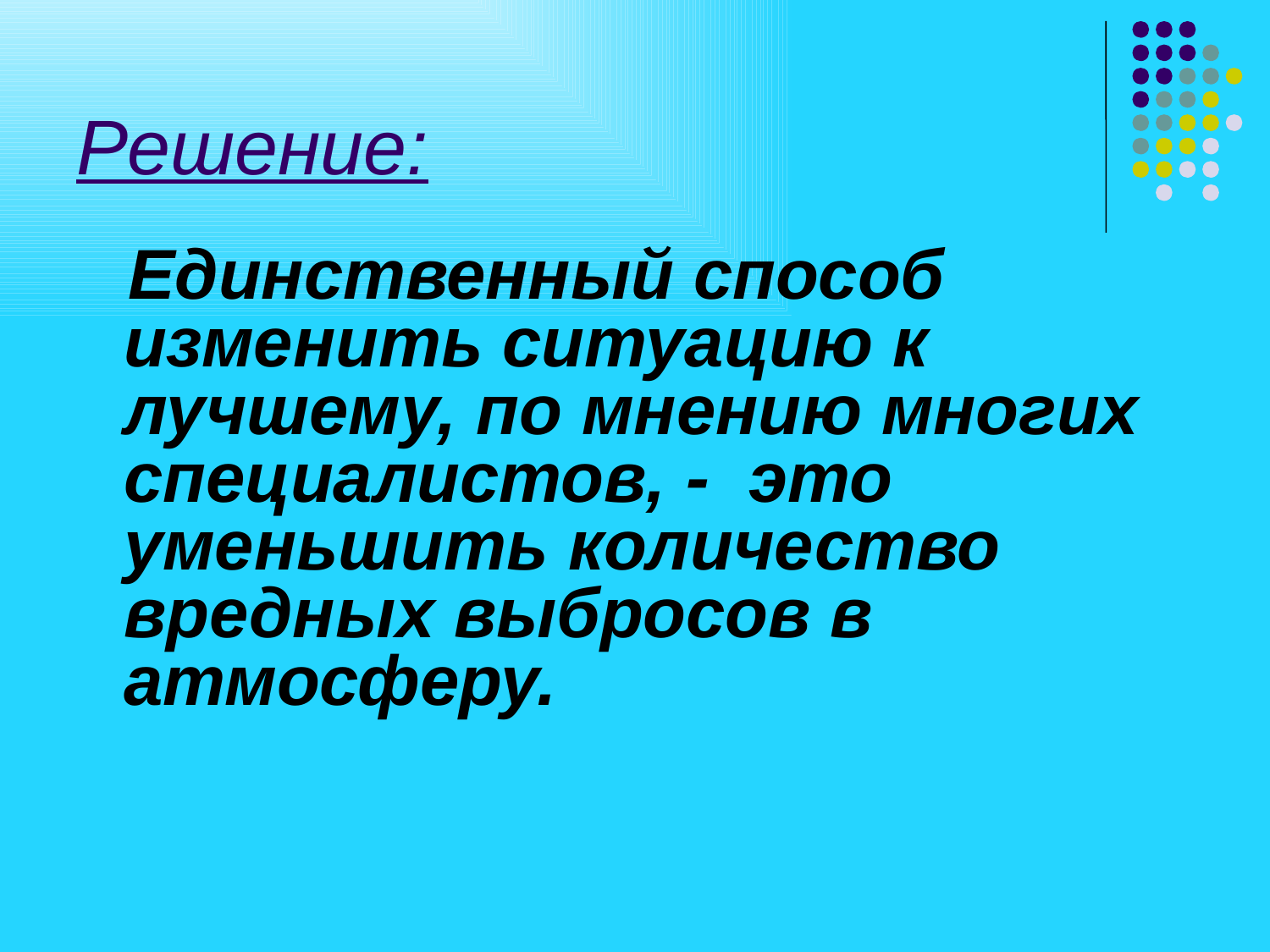

# Решение:
     Единственный способ изменить ситуацию к лучшему, по мнению многих специалистов, -  это уменьшить количество вредных выбросов в атмосферу.